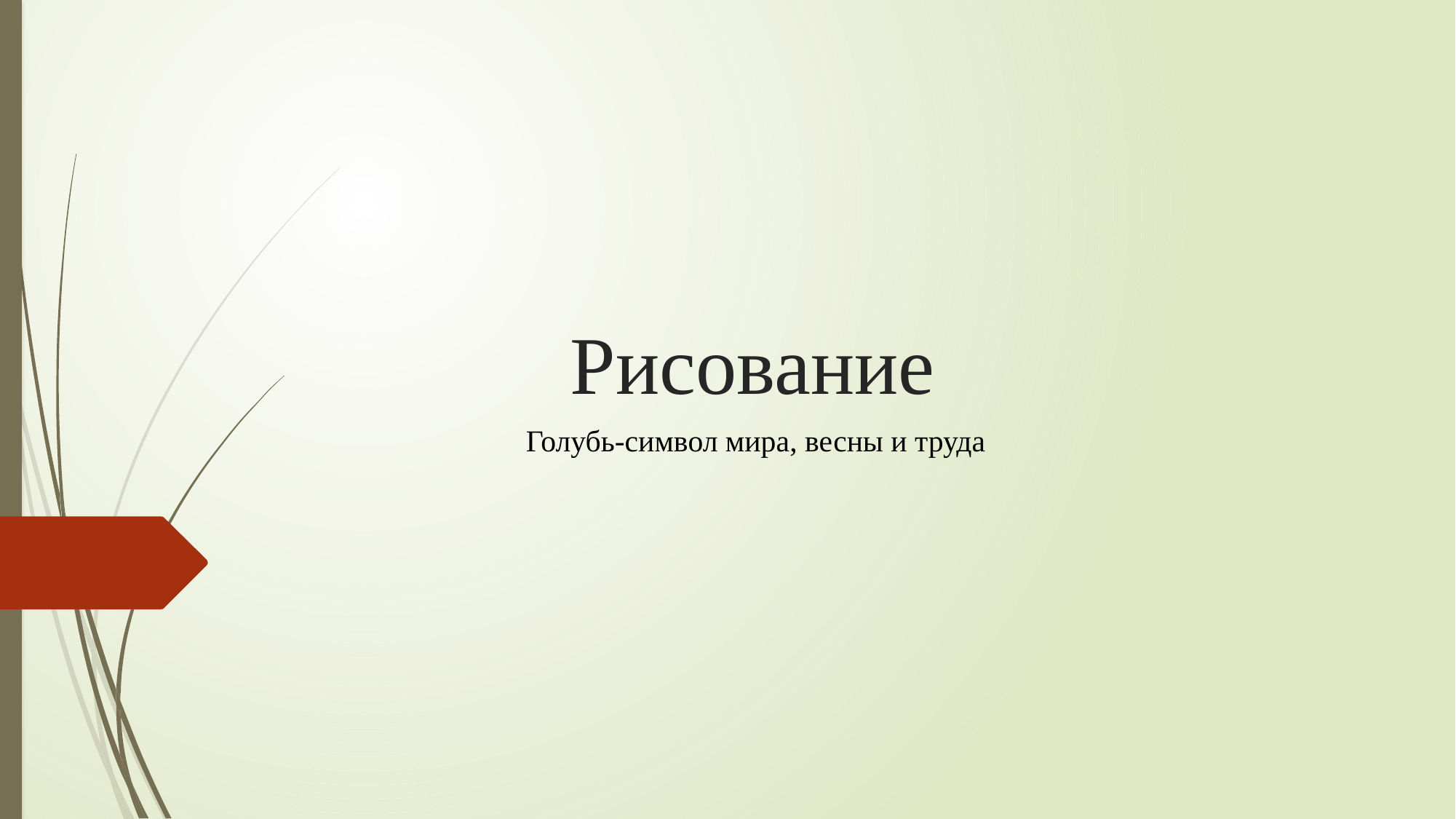

# Рисование
                         Голубь-символ мира, весны и труда